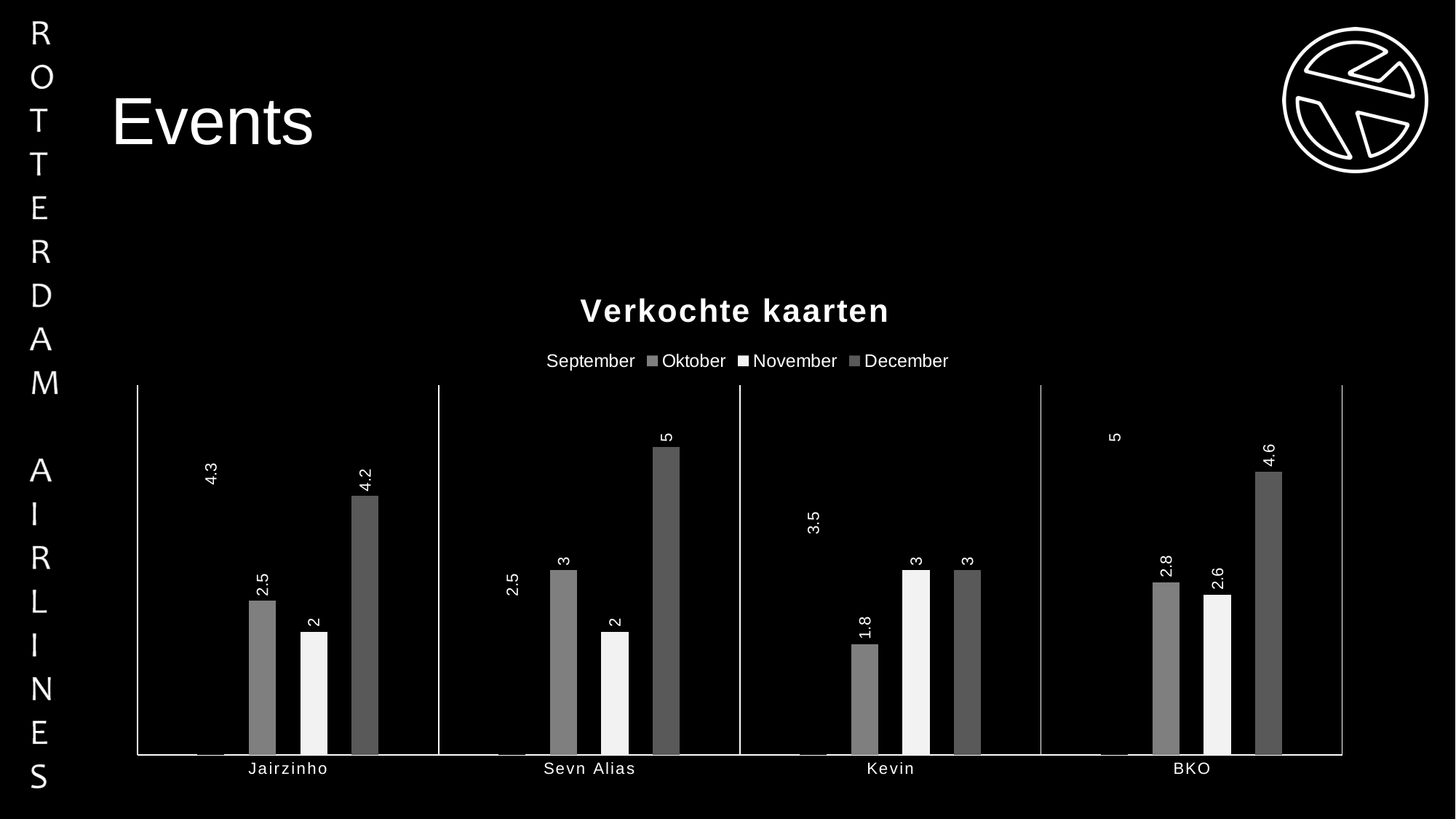

# Events

### Chart: Verkochte kaarten

| Category | September | Oktober | November | December |
|---|---|---|---|---|
| Jairzinho | 4.3 | 2.5 | 2.0 | 4.2 |
| Sevn Alias | 2.5 | 3.0 | 2.0 | 5.0 |
| Kevin | 3.5 | 1.8 | 3.0 | 3.0 |
| BKO | 5.0 | 2.8 | 2.6 | 4.6 |